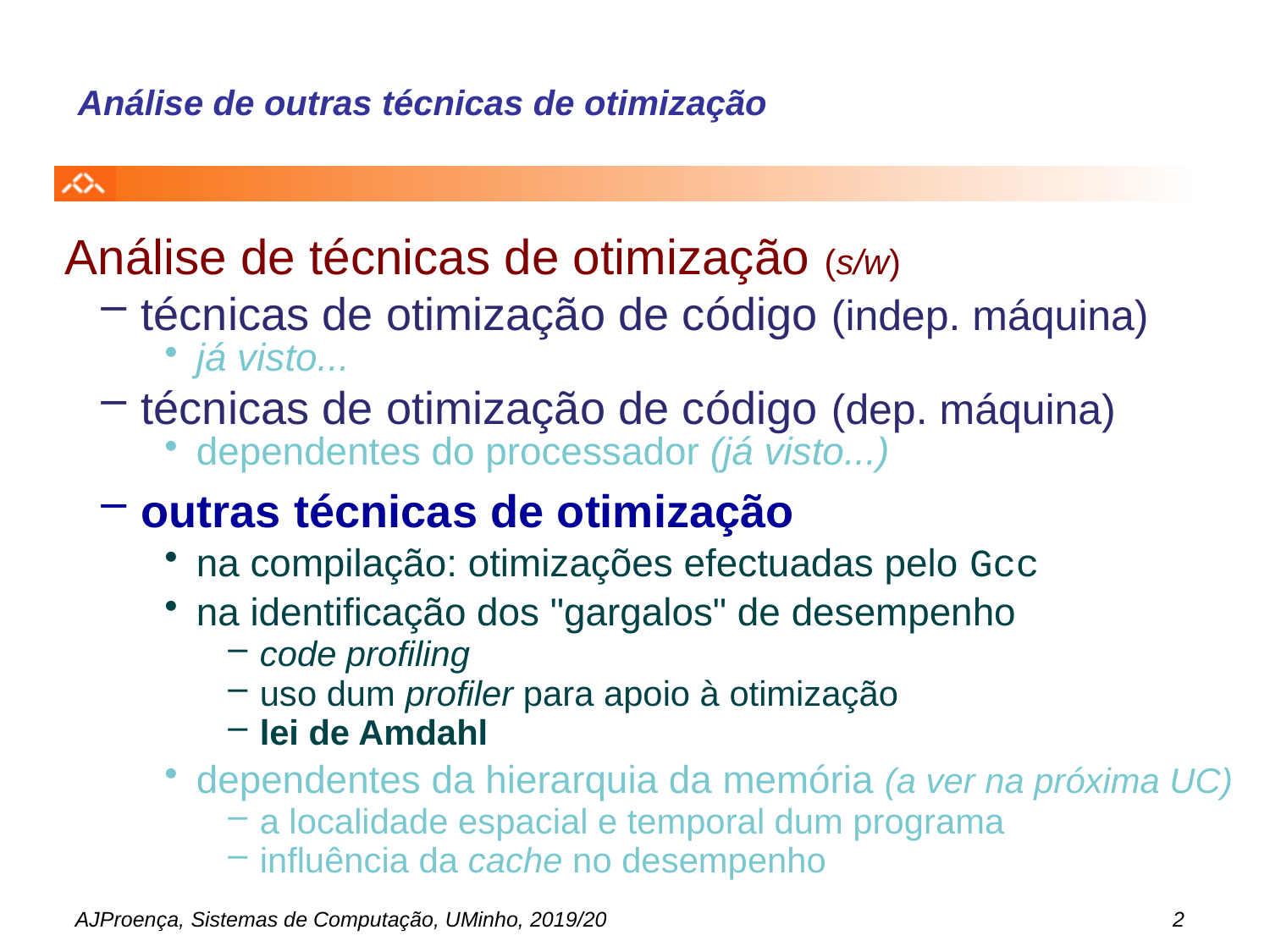

# Análise de outras técnicas de otimização
  Análise de técnicas de otimização (s/w)
técnicas de otimização de código (indep. máquina)
já visto...
técnicas de otimização de código (dep. máquina)
dependentes do processador (já visto...)
outras técnicas de otimização
na compilação: otimizações efectuadas pelo Gcc
na identificação dos "gargalos" de desempenho
code profiling
uso dum profiler para apoio à otimização
lei de Amdahl
dependentes da hierarquia da memória (a ver na próxima UC)
a localidade espacial e temporal dum programa
influência da cache no desempenho